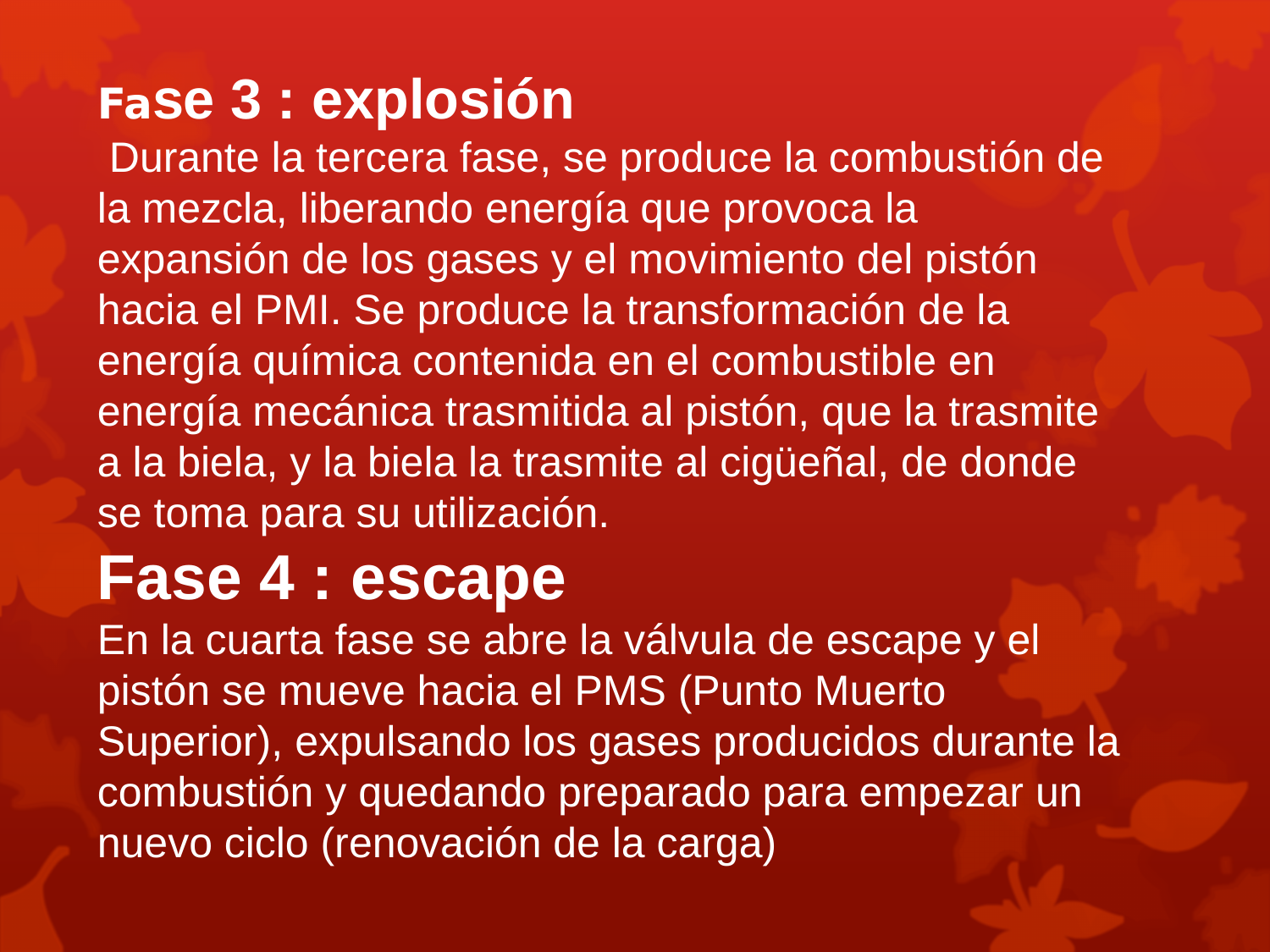

Fase 3 : explosión
 Durante la tercera fase, se produce la combustión de la mezcla, liberando energía que provoca la expansión de los gases y el movimiento del pistón hacia el PMI. Se produce la transformación de la energía química contenida en el combustible en energía mecánica trasmitida al pistón, que la trasmite a la biela, y la biela la trasmite al cigüeñal, de donde se toma para su utilización.
Fase 4 : escape
En la cuarta fase se abre la válvula de escape y el pistón se mueve hacia el PMS (Punto Muerto Superior), expulsando los gases producidos durante la combustión y quedando preparado para empezar un nuevo ciclo (renovación de la carga)